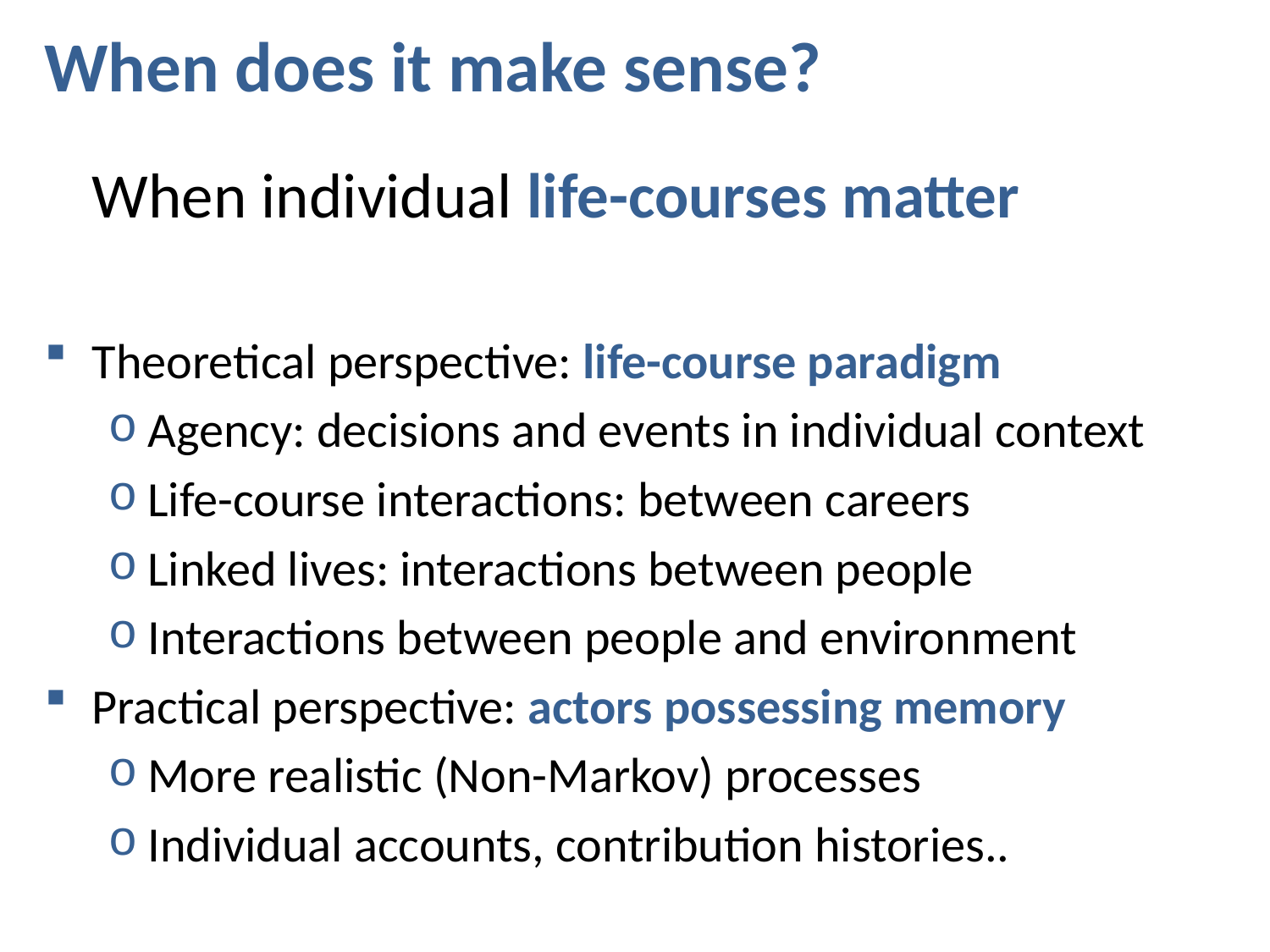

# When does it make sense?
	When individual life-courses matter

Theoretical perspective: life-course paradigm
Agency: decisions and events in individual context
Life-course interactions: between careers
Linked lives: interactions between people
Interactions between people and environment
Practical perspective: actors possessing memory
More realistic (Non-Markov) processes
Individual accounts, contribution histories..